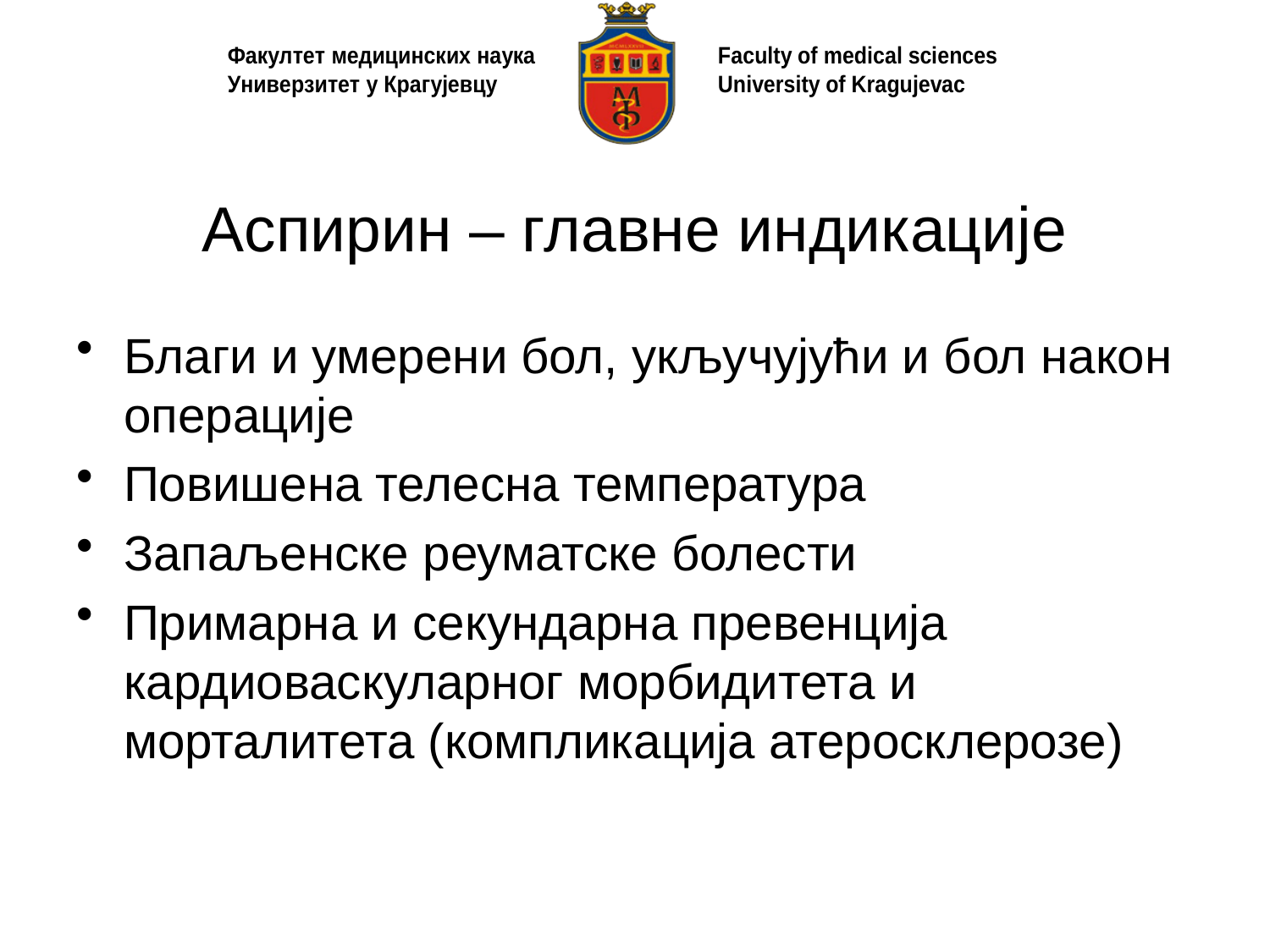

# Аспирин – главне индикације
Благи и умерени бол, укључујући и бол након операције
Повишена телесна температура
Запаљенске реуматске болести
Примарна и секундарна превенција кардиоваскуларног морбидитета и морталитета (компликација атеросклерозе)